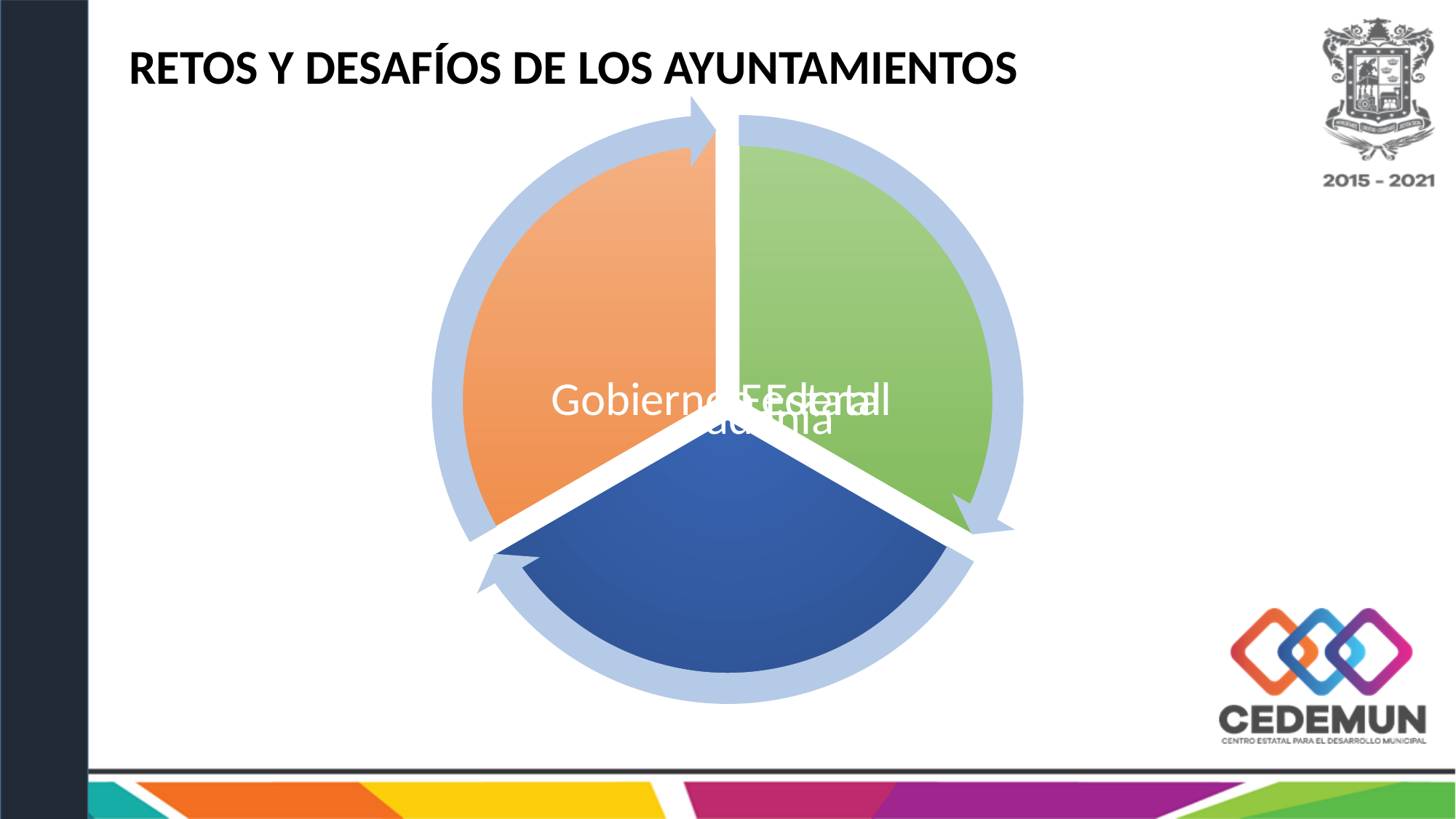

RETOS Y DESAFÍOS DE LOS AYUNTAMIENTOS
Gobierno Estatal
Ciudadanía
Gobierno Federal